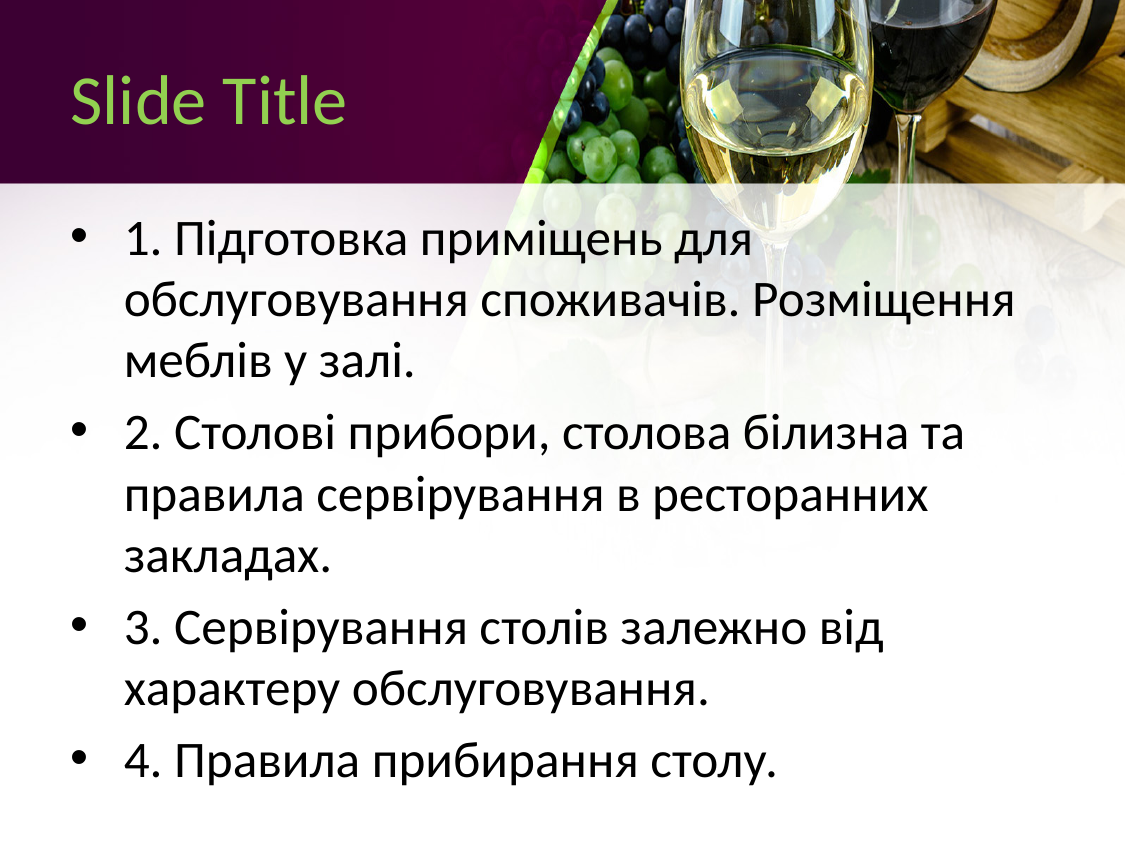

# Slide Title
1. Підготовка приміщень для обслуговування споживачів. Розміщення меблів у залі.
2. Столові прибори, столова білизна та правила сервірування в ресторанних закладах.
3. Сервірування столів залежно від характеру обслуговування.
4. Правила прибирання столу.